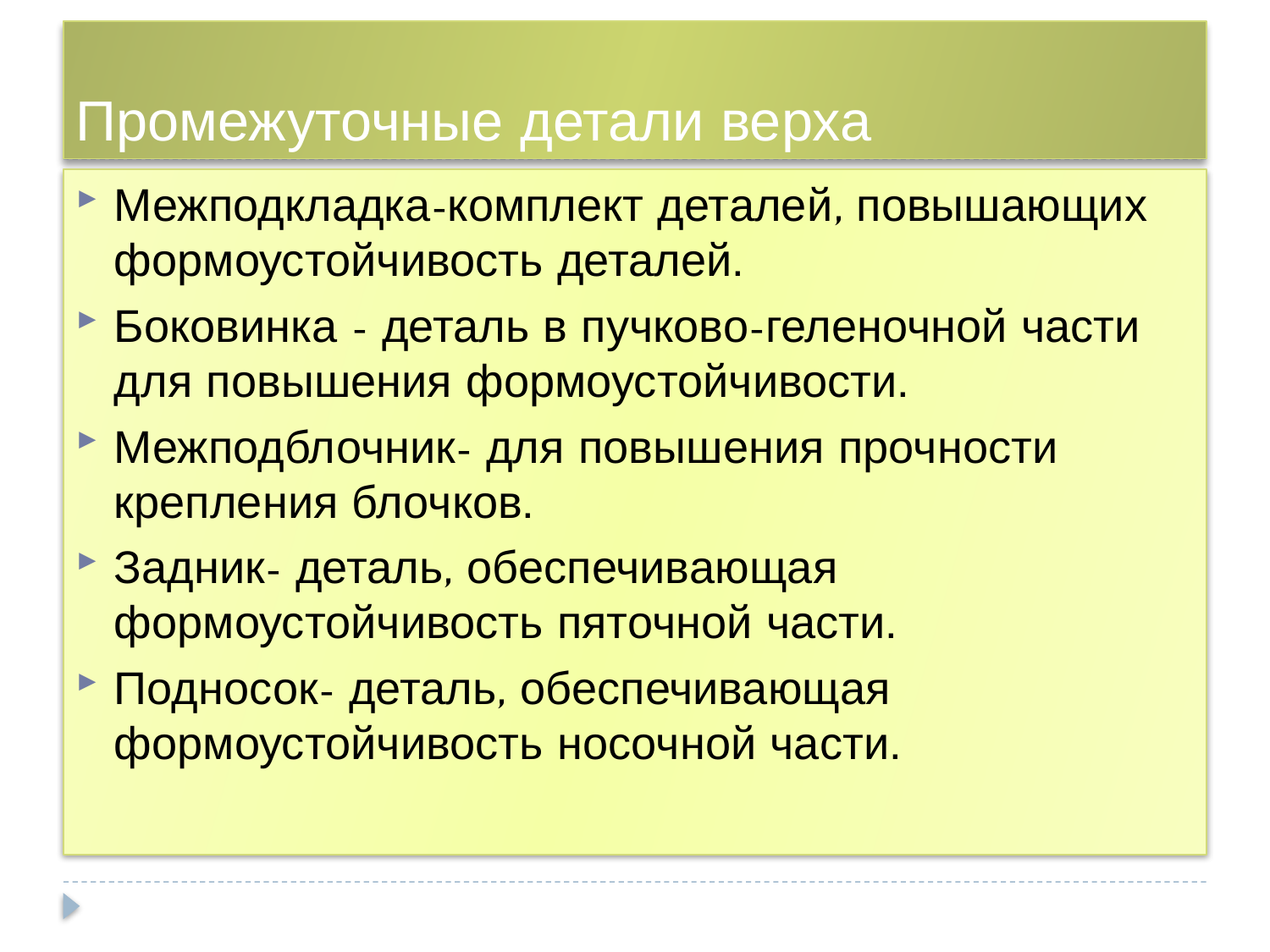

# Промежуточные детали верха
Межподкладка-комплект деталей, повышающих формоустойчивость деталей.
Боковинка - деталь в пучково-геленочной части для повышения формоустойчивости.
Межподблочник- для повышения прочности крепления блочков.
Задник- деталь, обеспечивающая формоустойчивость пяточной части.
Подносок- деталь, обеспечивающая формоустойчивость носочной части.